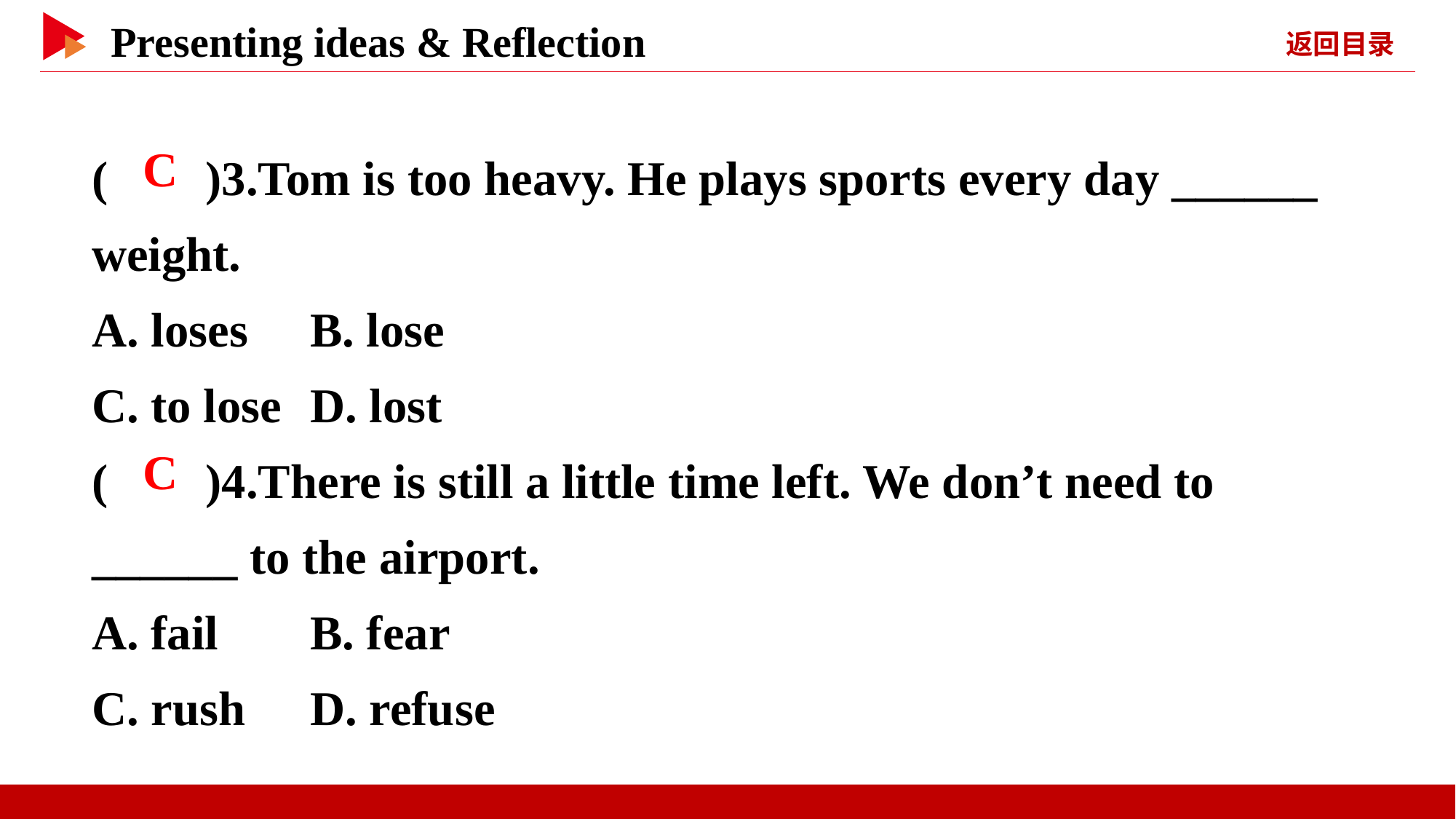

(        )3.Tom is too heavy. He plays sports every day ______ weight.
A. loses	B. lose
C. to lose	D. lost
(        )4.There is still a little time left. We don’t need to ______ to the airport.
A. fail	B. fear
C. rush	D. refuse
   C
   C